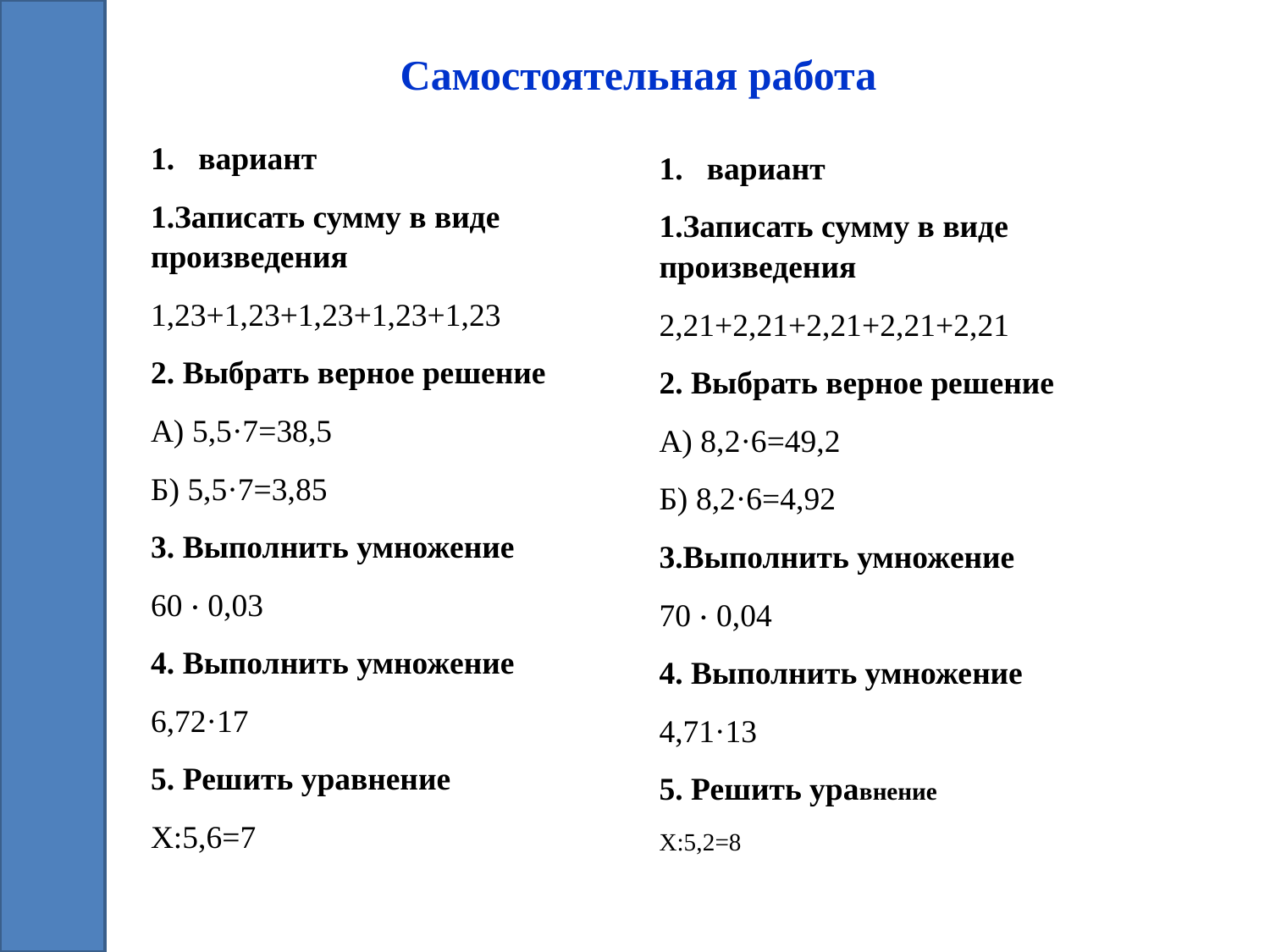

Самостоятельная работа
| вариант 1.Записать сумму в виде произведения 1,23+1,23+1,23+1,23+1,23 2. Выбрать верное решение А) 5,5·7=38,5 Б) 5,5·7=3,85 3. Выполнить умножение 60 ⋅ 0,03 4. Выполнить умножение 6,72·17 5. Решить уравнение X:5,6=7 |
| --- |
| вариант 1.Записать сумму в виде произведения 2,21+2,21+2,21+2,21+2,21 2. Выбрать верное решение А) 8,2·6=49,2 Б) 8,2·6=4,92 3.Выполнить умножение 70 ⋅ 0,04 4. Выполнить умножение 4,71·13 5. Решить уравнение X:5,2=8 |
| --- |